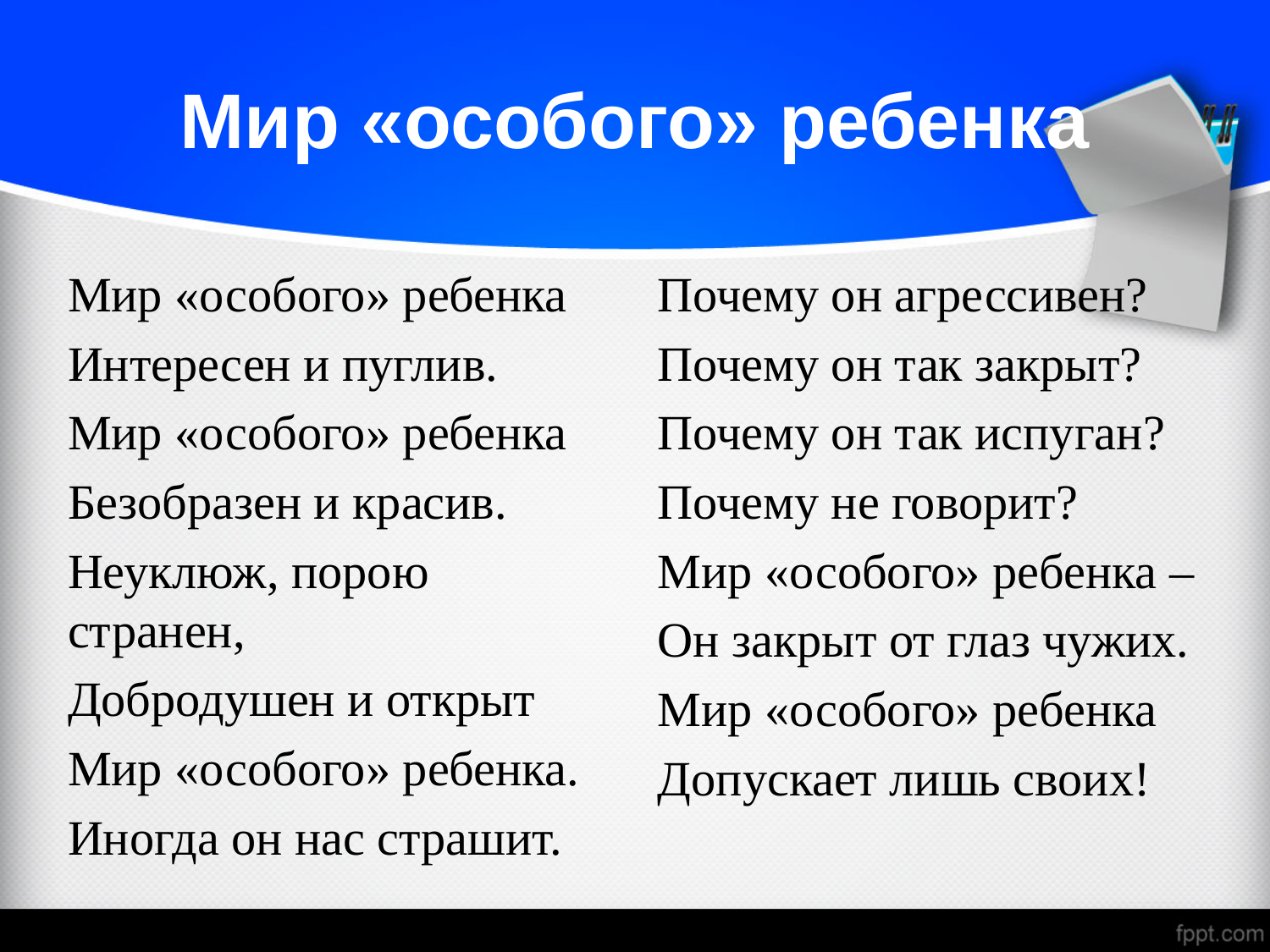

# Мир «особого» ребенка
Мир «особого» ребенка
Интересен и пуглив.
Мир «особого» ребенка
Безобразен и красив.
Неуклюж, порою странен,
Добродушен и открыт
Мир «особого» ребенка.
Иногда он нас страшит.

Почему он агрессивен?
Почему он так закрыт?
Почему он так испуган?
Почему не говорит?
Мир «особого» ребенка –
Он закрыт от глаз чужих.
Мир «особого» ребенка
Допускает лишь своих!